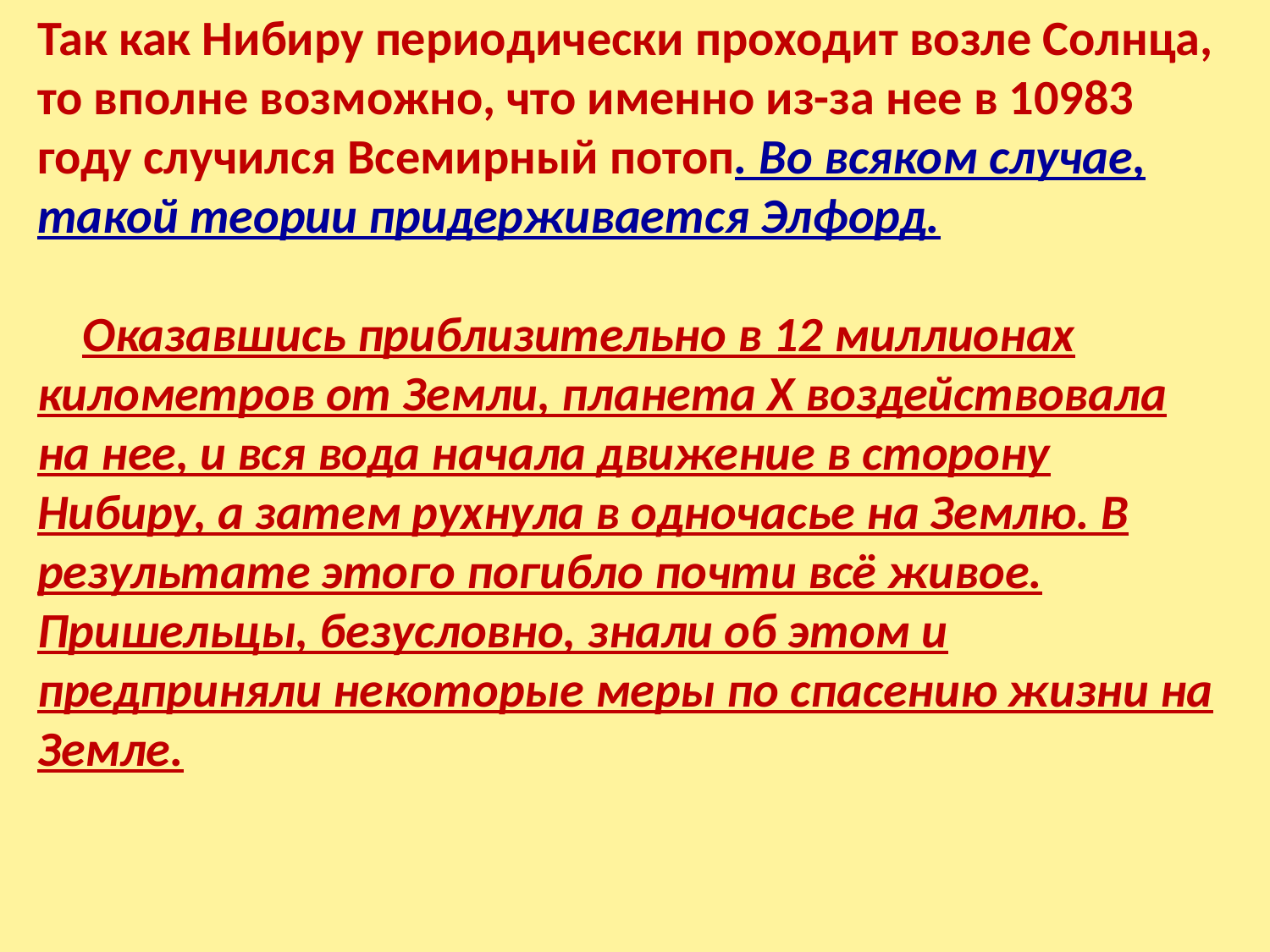

Так как Нибиру периодически проходит возле Солнца, то вполне возможно, что именно из-за нее в 10983 году случился Всемирный потоп. Во всяком случае, такой теории придерживается Элфорд.
    Оказавшись приблизительно в 12 миллионах километров от Земли, планета Х воздействовала на нее, и вся вода начала движение в сторону Нибиру, а затем рухнула в одночасье на Землю. В результате этого погибло почти всё живое. Пришельцы, безусловно, знали об этом и предприняли некоторые меры по спасению жизни на Земле.